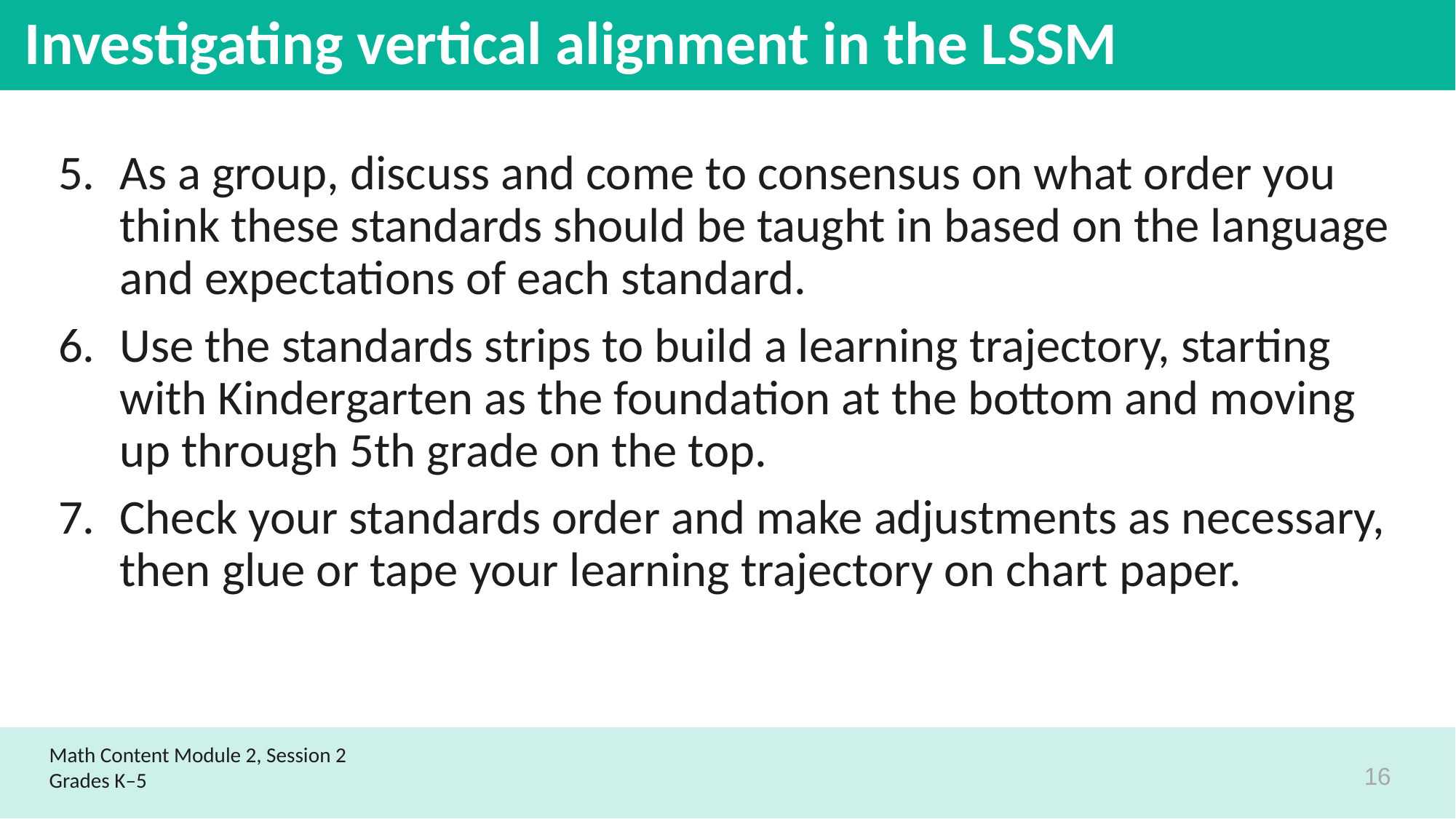

# Investigating vertical alignment in the LSSM
As a group, discuss and come to consensus on what order you think these standards should be taught in based on the language and expectations of each standard.
Use the standards strips to build a learning trajectory, starting with Kindergarten as the foundation at the bottom and moving up through 5th grade on the top.
Check your standards order and make adjustments as necessary, then glue or tape your learning trajectory on chart paper.
Math Content Module 2, Session 2
Grades K–5
16